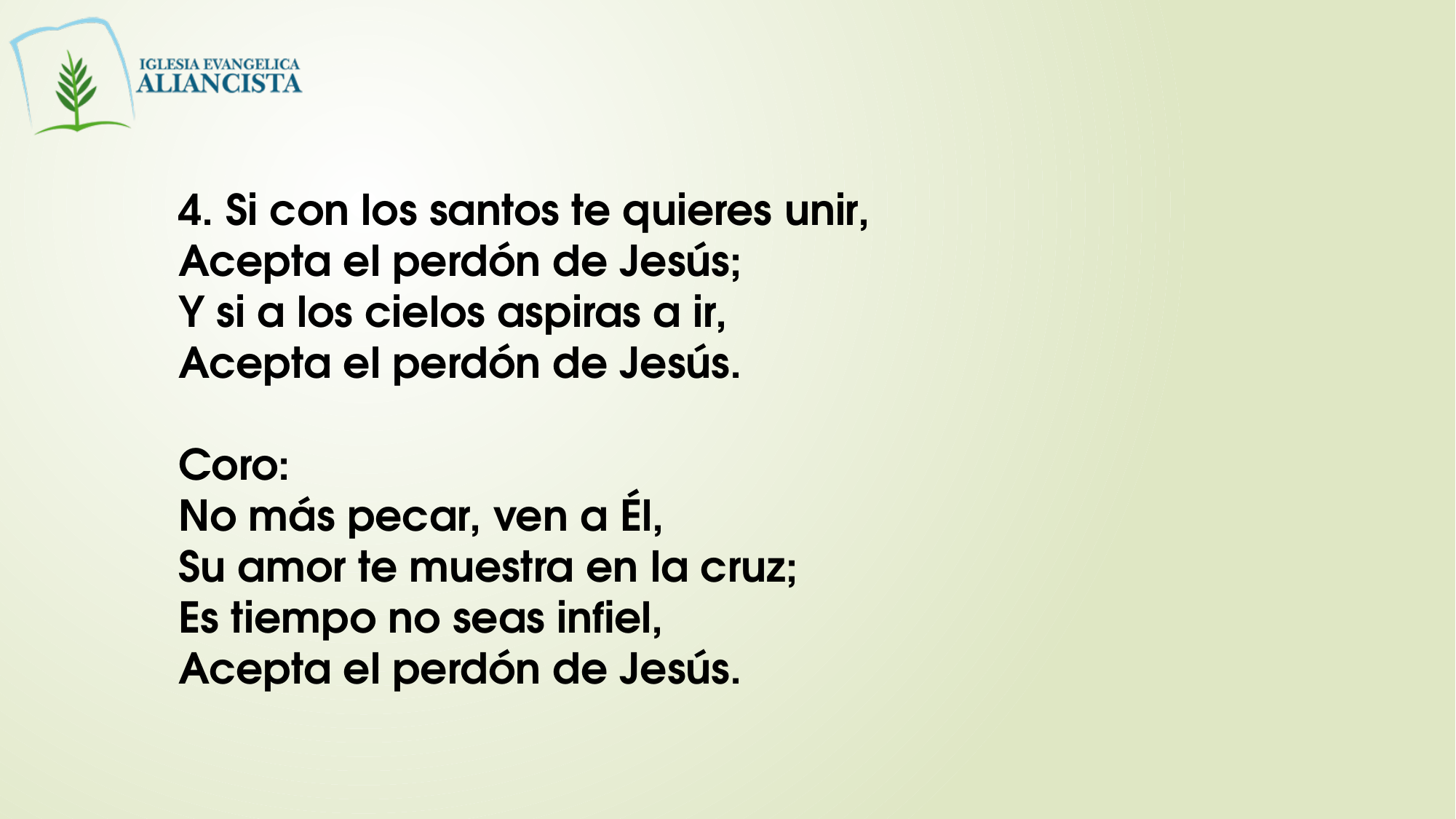

4. Si con los santos te quieres unir,
Acepta el perdón de Jesús;
Y si a los cielos aspiras a ir,
Acepta el perdón de Jesús.

Coro:
No más pecar, ven a Él,
Su amor te muestra en la cruz;
Es tiempo no seas infiel,
Acepta el perdón de Jesús.